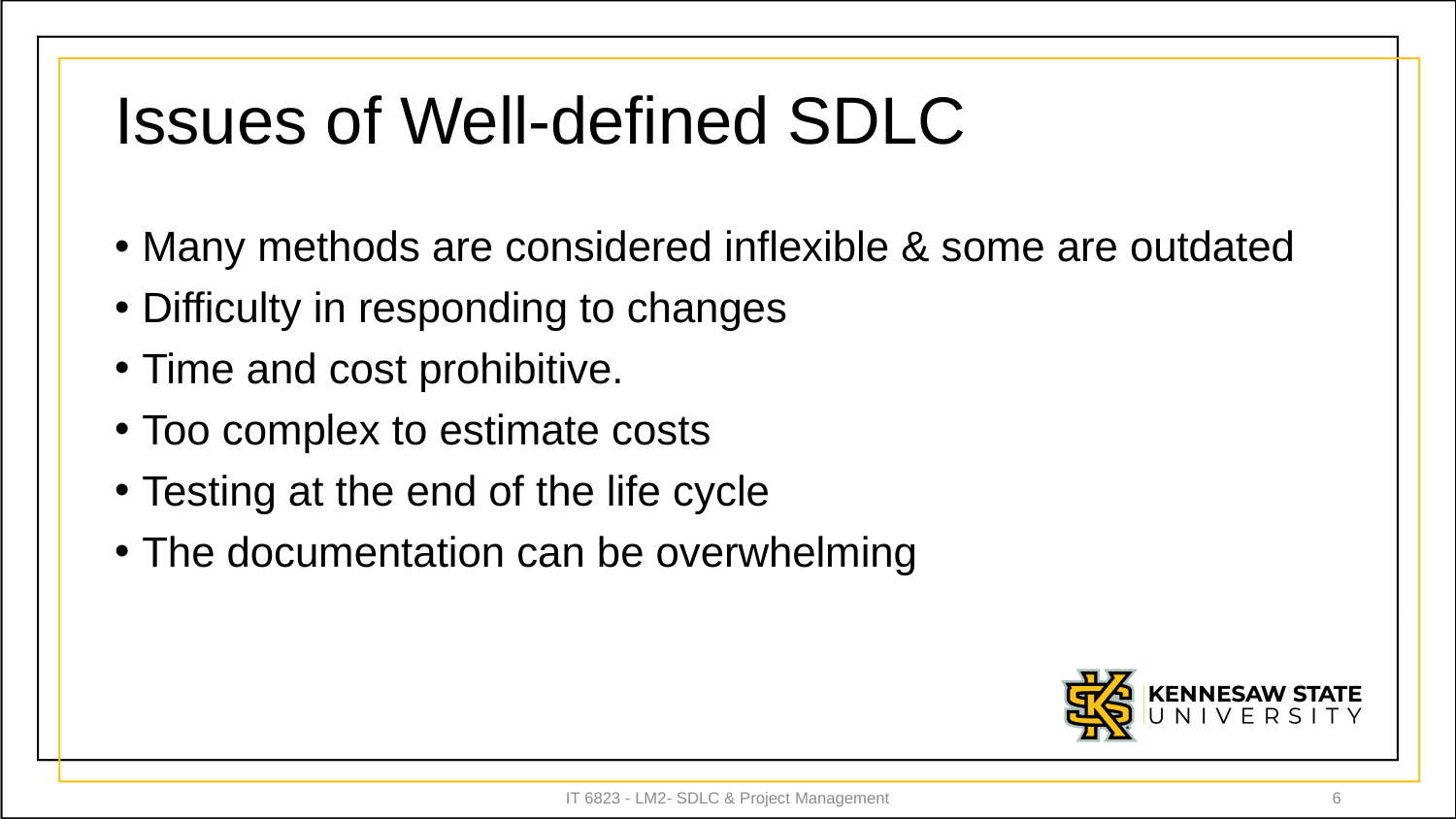

# Issues of Well-defined SDLC
Many methods are considered inflexible & some are outdated
Difficulty in responding to changes
Time and cost prohibitive.
Too complex to estimate costs
Testing at the end of the life cycle
The documentation can be overwhelming

IT 6823 - LM2- SDLC & Project Management
6